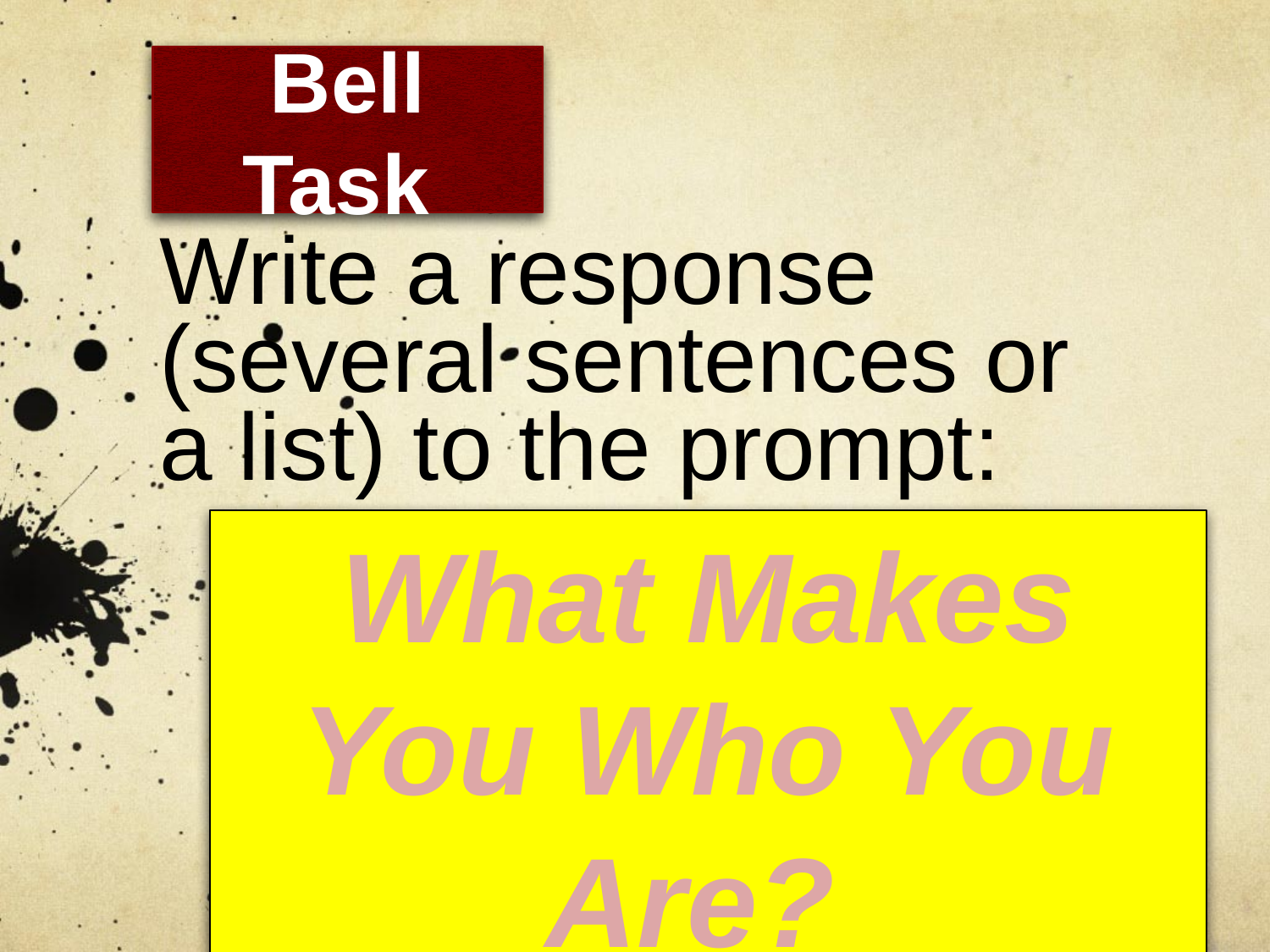

Bell Task
# Write a response (several sentences or a list) to the prompt:
What Makes You Who You Are?
*Be prepared to share an example from your writing with your classmates